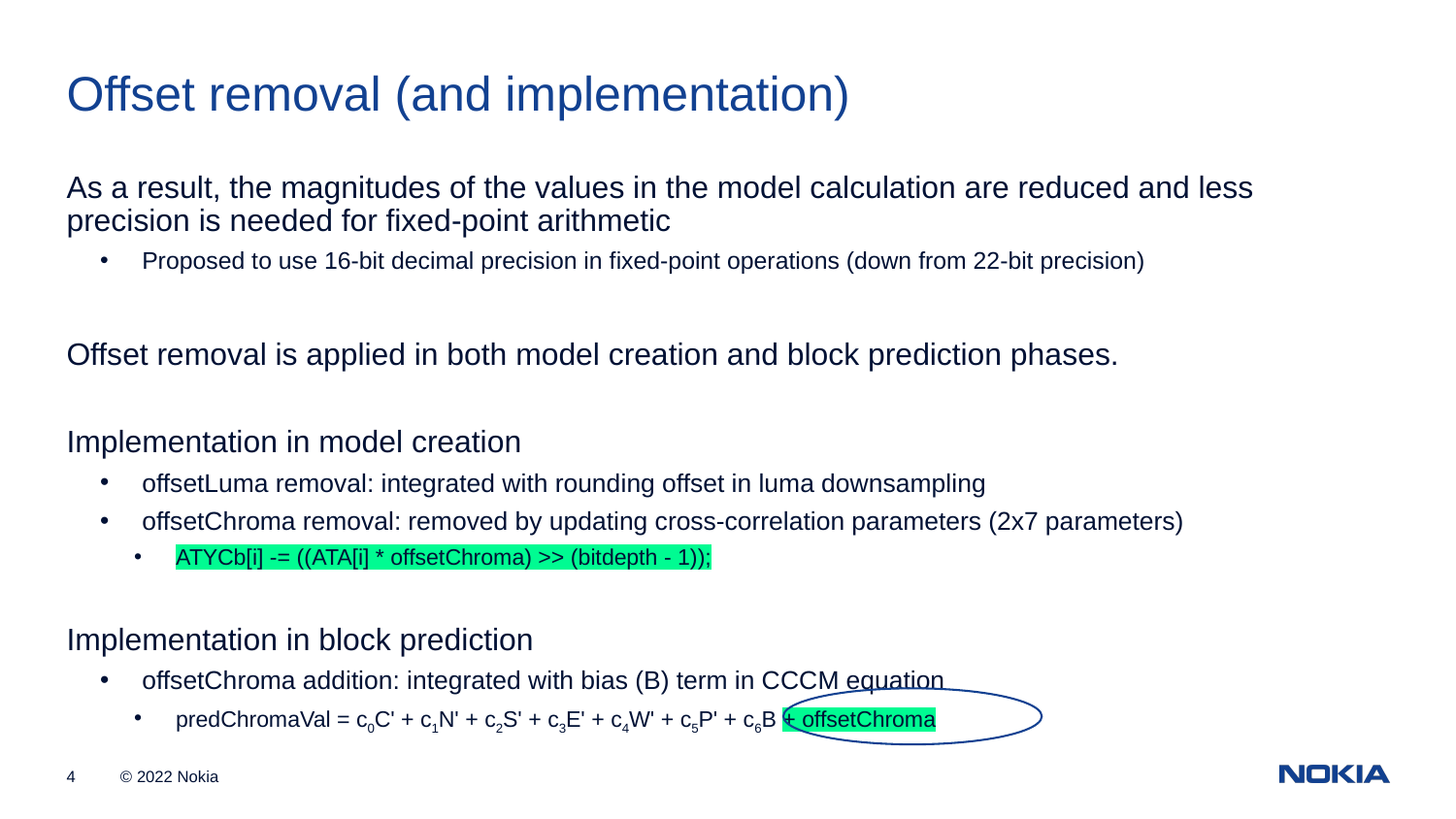

Offset removal (and implementation)
As a result, the magnitudes of the values in the model calculation are reduced and less precision is needed for fixed-point arithmetic
Proposed to use 16-bit decimal precision in fixed-point operations (down from 22-bit precision)

Offset removal is applied in both model creation and block prediction phases.

Implementation in model creation
offsetLuma removal: integrated with rounding offset in luma downsampling
offsetChroma removal: removed by updating cross-correlation parameters (2x7 parameters)
ATYCb[i] -= ((ATA[i] * offsetChroma) >> (bitdepth - 1));

Implementation in block prediction
offsetChroma addition: integrated with bias (B) term in CCCM equation
predChromaVal = c0C' + c1N' + c2S' + c3E' + c4W' + c5P' + c6B + offsetChroma